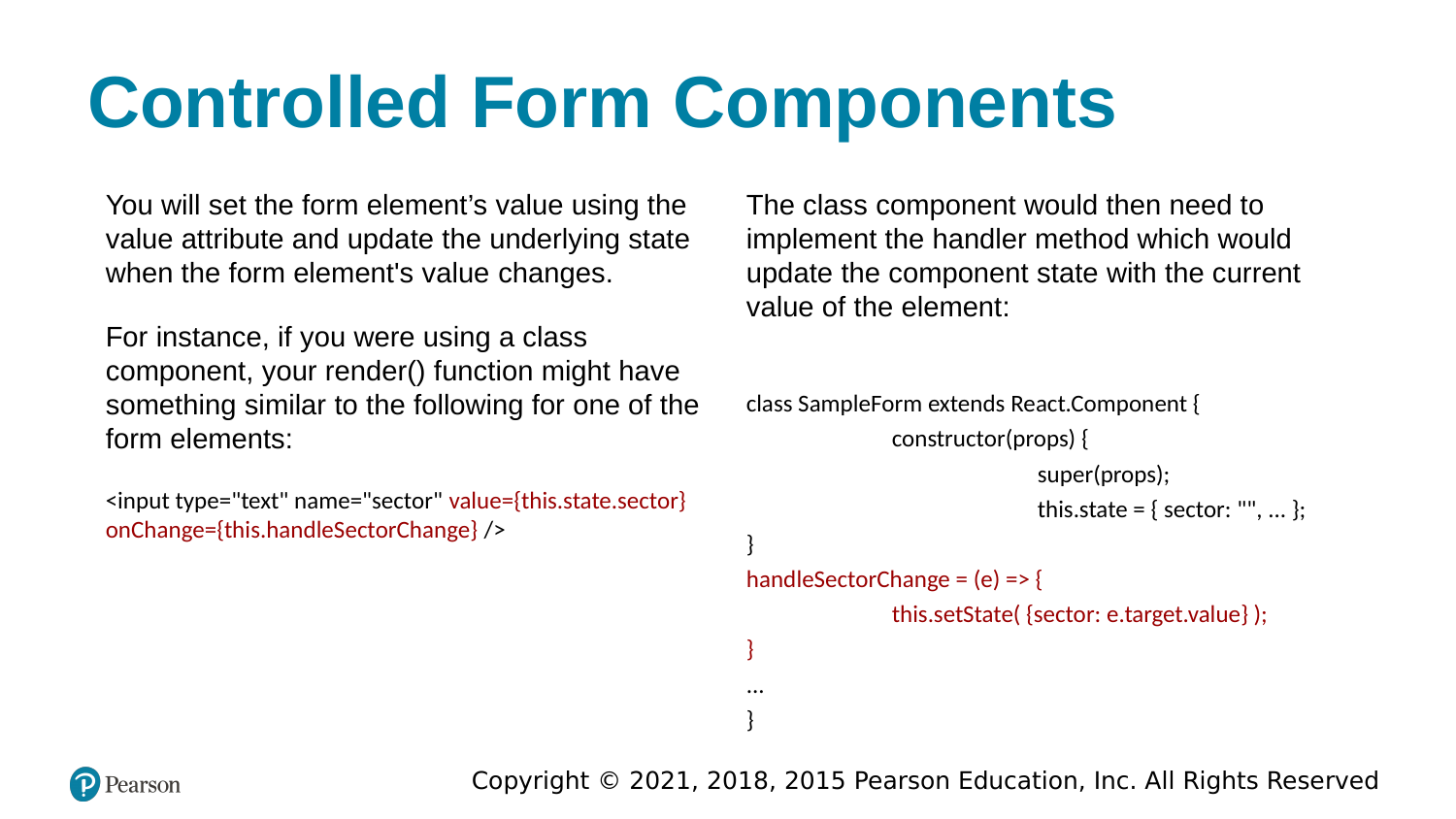

# Controlled Form Components
You will set the form element’s value using the value attribute and update the underlying state when the form element's value changes.
For instance, if you were using a class component, your render() function might have something similar to the following for one of the form elements:
<input type="text" name="sector" value={this.state.sector} onChange={this.handleSectorChange} />

The class component would then need to implement the handler method which would update the component state with the current value of the element:

class SampleForm extends React.Component {
	constructor(props) {
		super(props);
		this.state = { sector: "", ... };
}
handleSectorChange = (e) => {
	this.setState( {sector: e.target.value} );
}
...
}